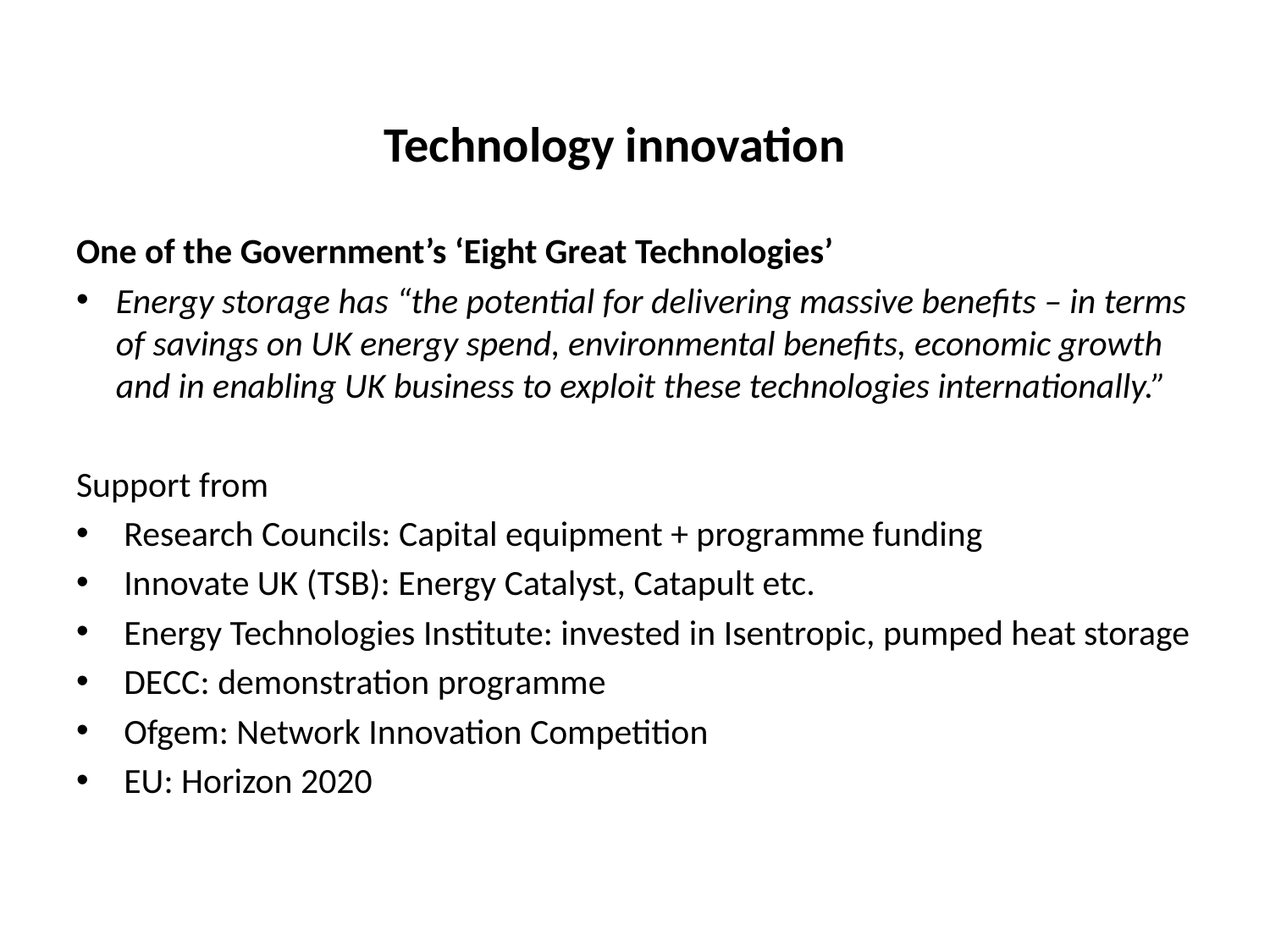

# Technology innovation
One of the Government’s ‘Eight Great Technologies’
Energy storage has “the potential for delivering massive benefits – in terms of savings on UK energy spend, environmental benefits, economic growth and in enabling UK business to exploit these technologies internationally.”

Support from
Research Councils: Capital equipment + programme funding
Innovate UK (TSB): Energy Catalyst, Catapult etc.
Energy Technologies Institute: invested in Isentropic, pumped heat storage
DECC: demonstration programme
Ofgem: Network Innovation Competition
EU: Horizon 2020